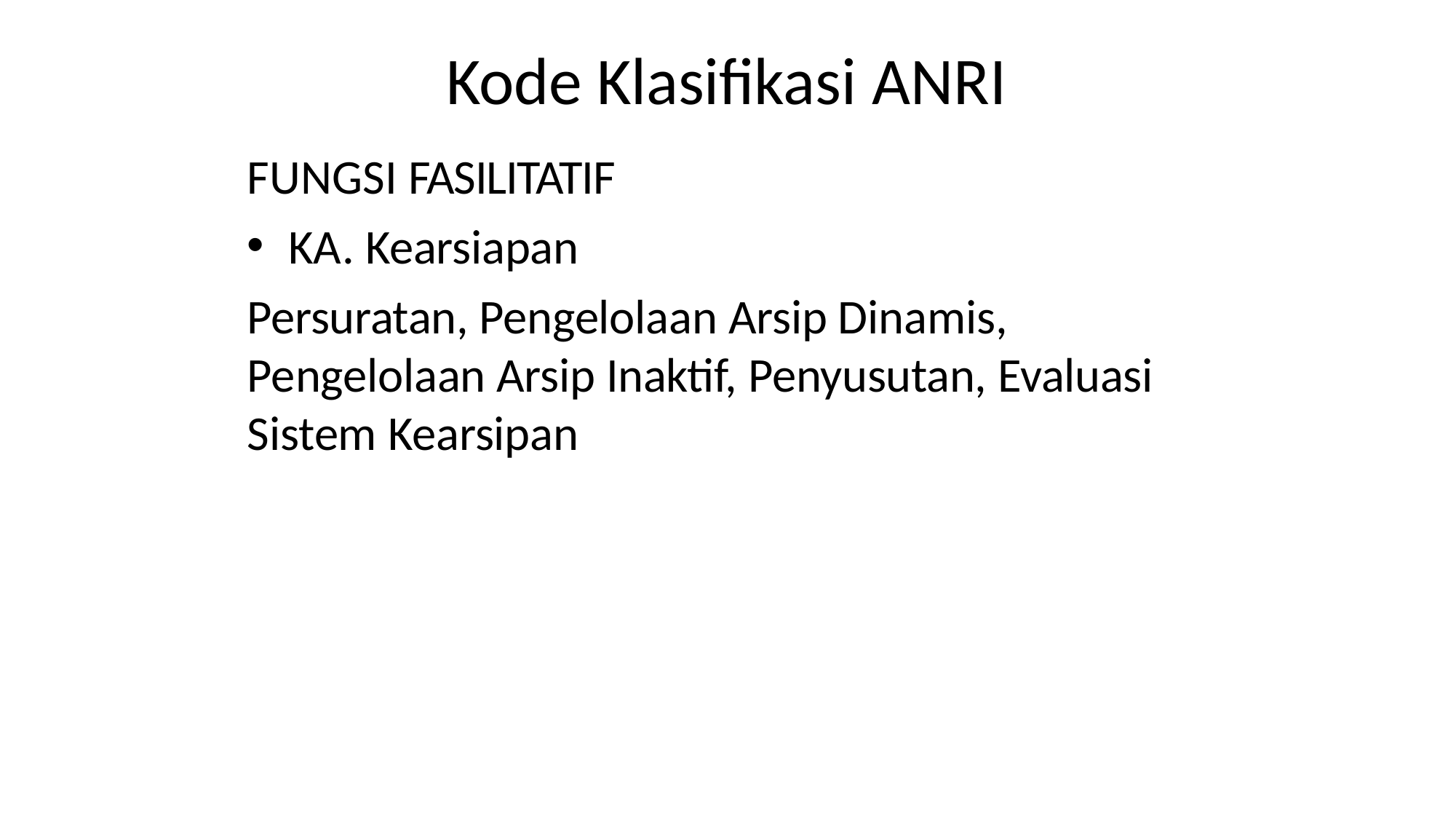

# Kode Klasifikasi ANRI
FUNGSI FASILITATIF
KA. Kearsiapan
Persuratan, Pengelolaan Arsip Dinamis,  Pengelolaan Arsip Inaktif, Penyusutan, Evaluasi  Sistem Kearsipan